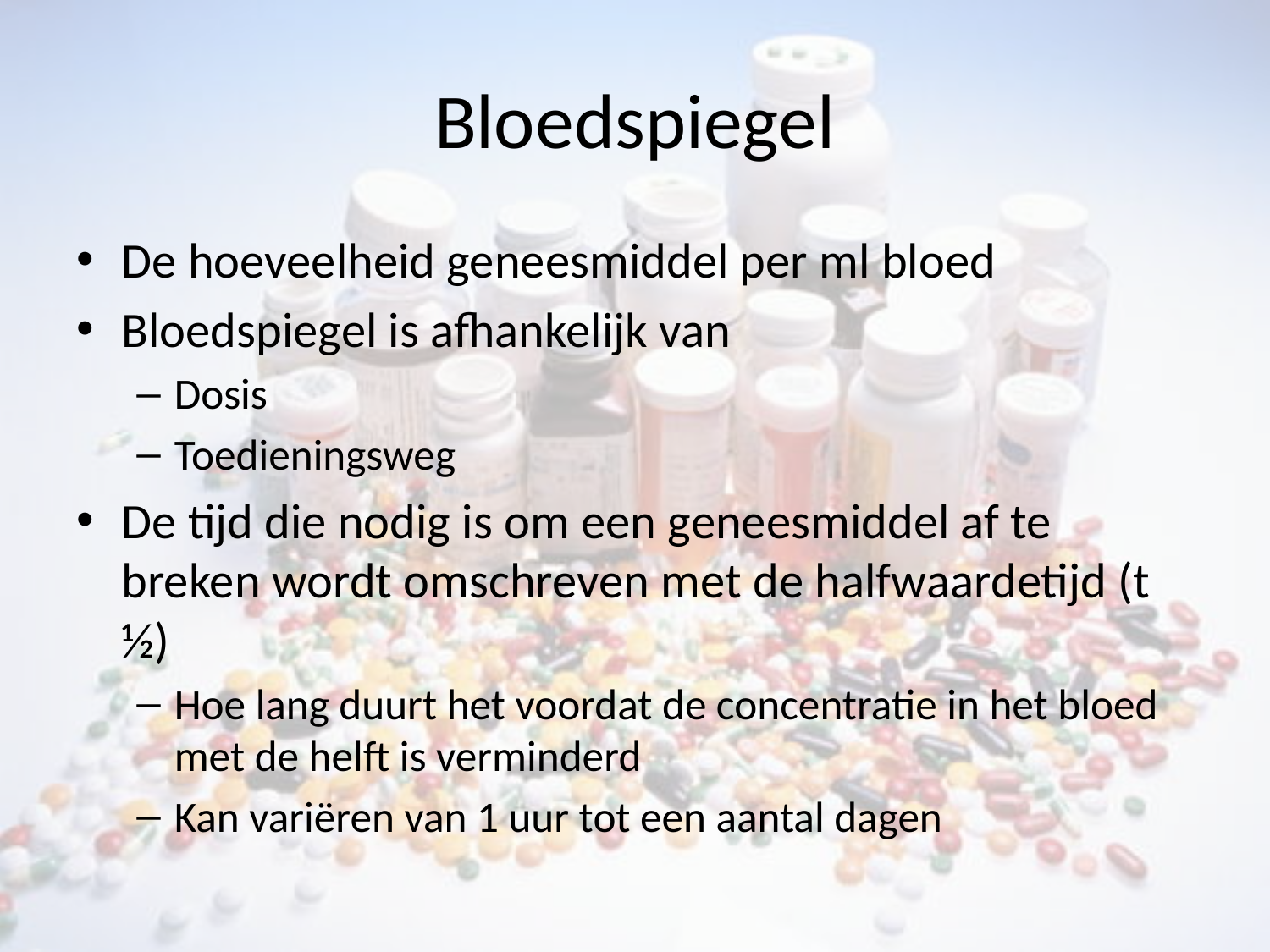

# Bloedspiegel
De hoeveelheid geneesmiddel per ml bloed
Bloedspiegel is afhankelijk van
Dosis
Toedieningsweg
De tijd die nodig is om een geneesmiddel af te breken wordt omschreven met de halfwaardetijd (t ½)
Hoe lang duurt het voordat de concentratie in het bloed met de helft is verminderd
Kan variëren van 1 uur tot een aantal dagen